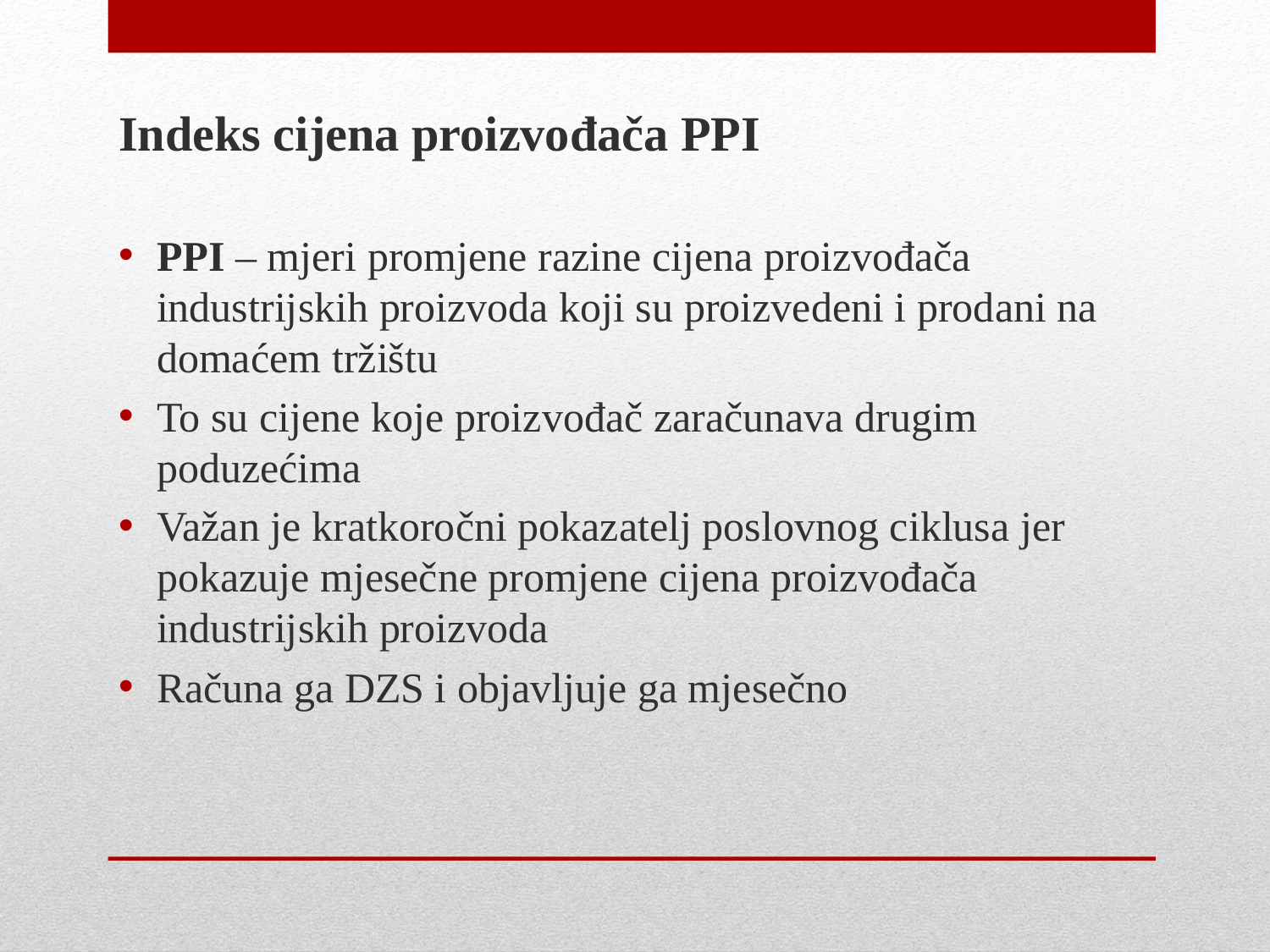

Indeks cijena proizvođača PPI

PPI – mjeri promjene razine cijena proizvođača industrijskih proizvoda koji su proizvedeni i prodani na domaćem tržištu
To su cijene koje proizvođač zaračunava drugim poduzećima
Važan je kratkoročni pokazatelj poslovnog ciklusa jer pokazuje mjesečne promjene cijena proizvođača industrijskih proizvoda
Računa ga DZS i objavljuje ga mjesečno